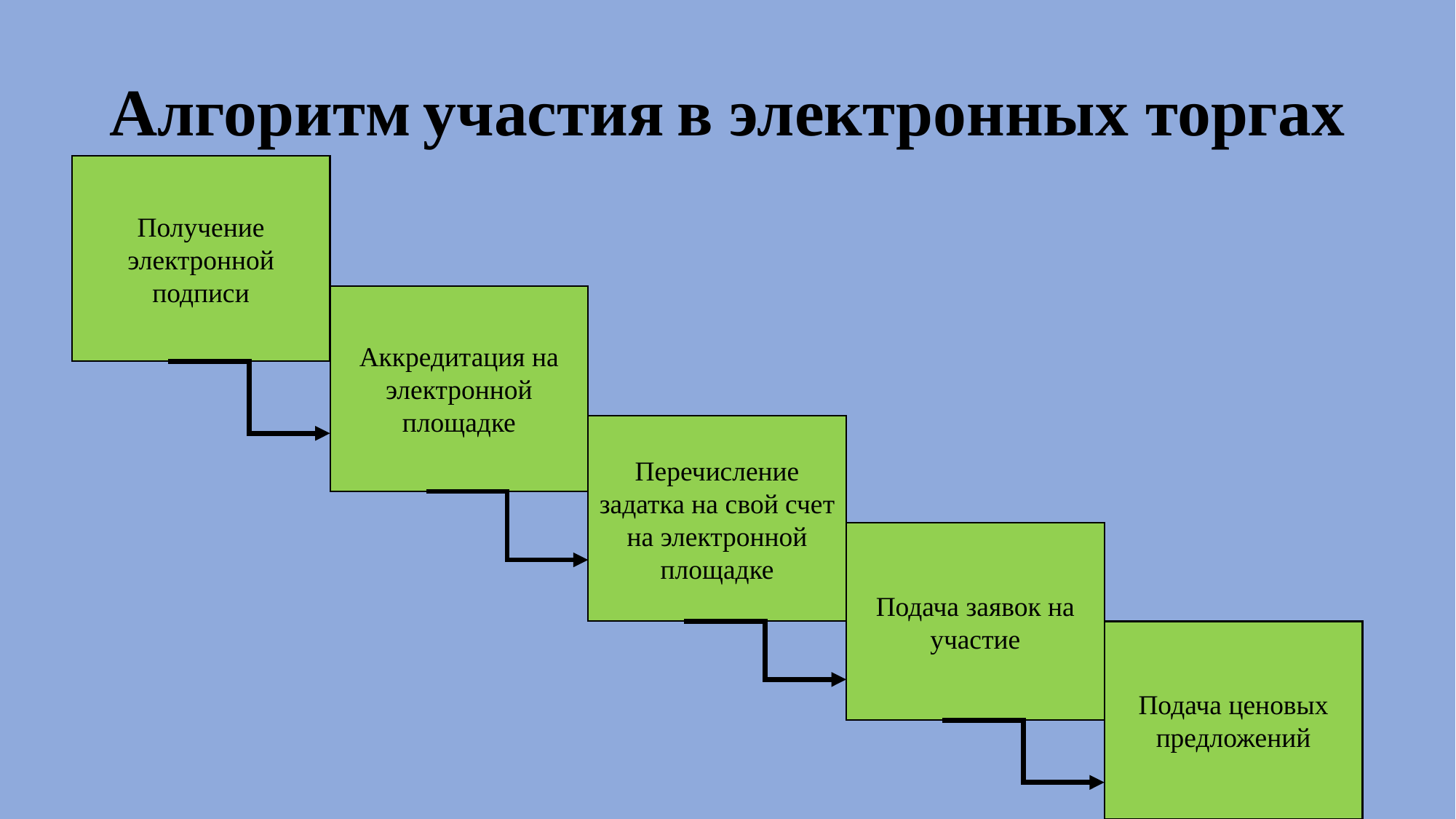

# Алгоритм участия в электронных торгах
Получение электронной подписи
Аккредитация на электронной площадке
Перечисление задатка на свой счет на электронной площадке
Подача заявок на участие
Подача ценовых предложений